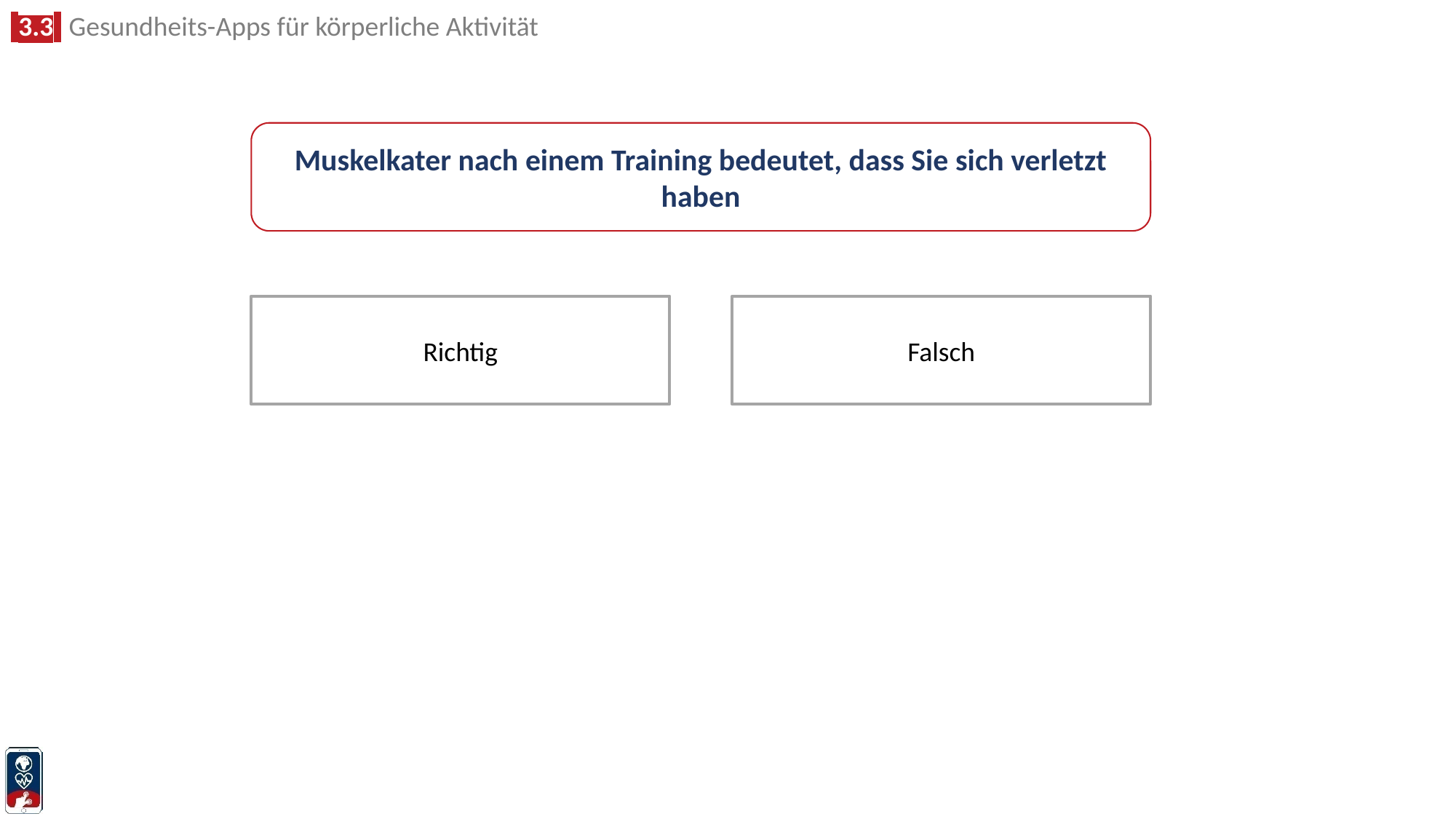

Muskelkater nach einem Training bedeutet, dass Sie sich verletzt haben
Falsch
Richtig